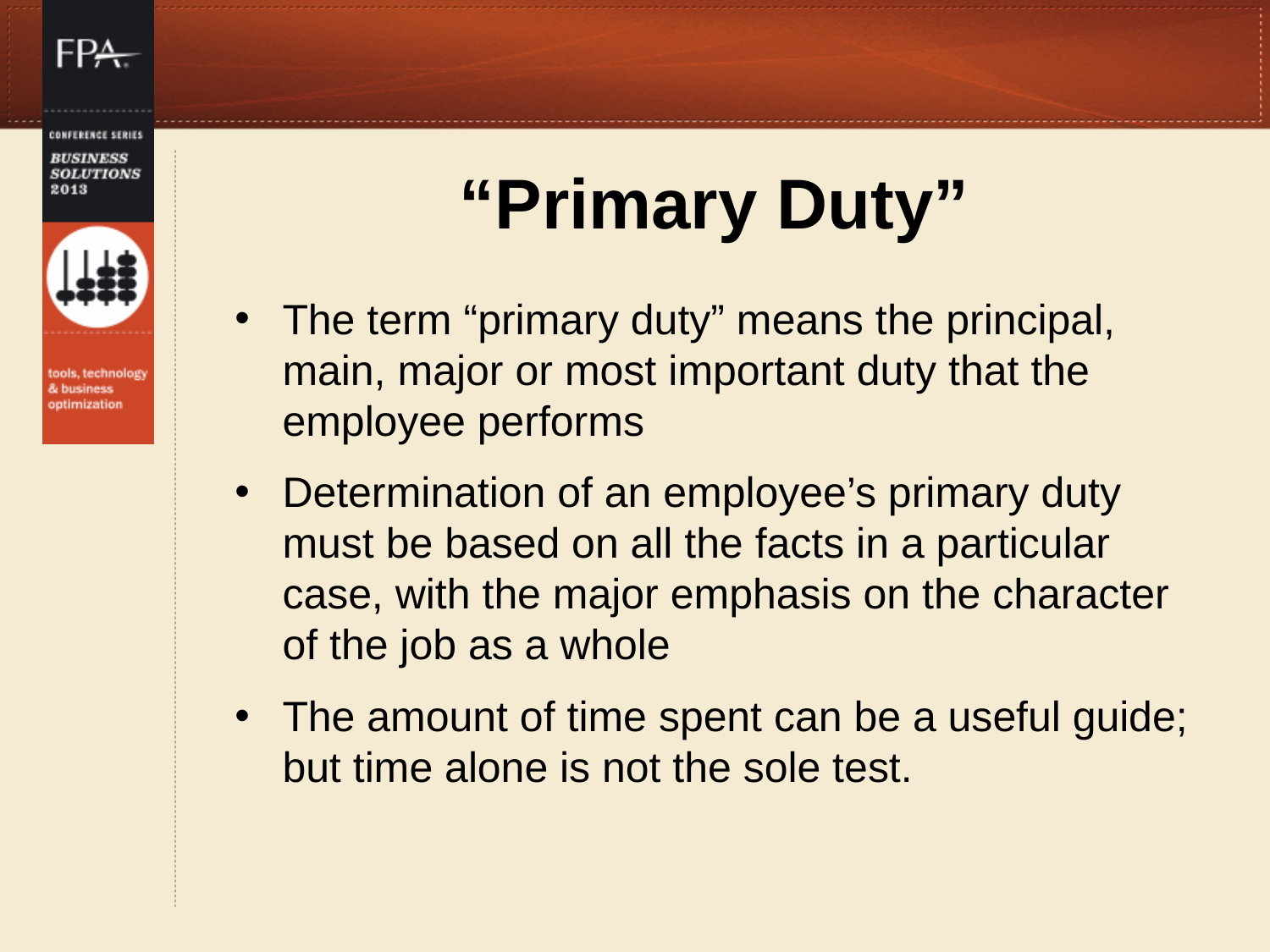

# “Primary Duty”
The term “primary duty” means the principal, main, major or most important duty that the employee performs
Determination of an employee’s primary duty must be based on all the facts in a particular case, with the major emphasis on the character of the job as a whole
The amount of time spent can be a useful guide; but time alone is not the sole test.